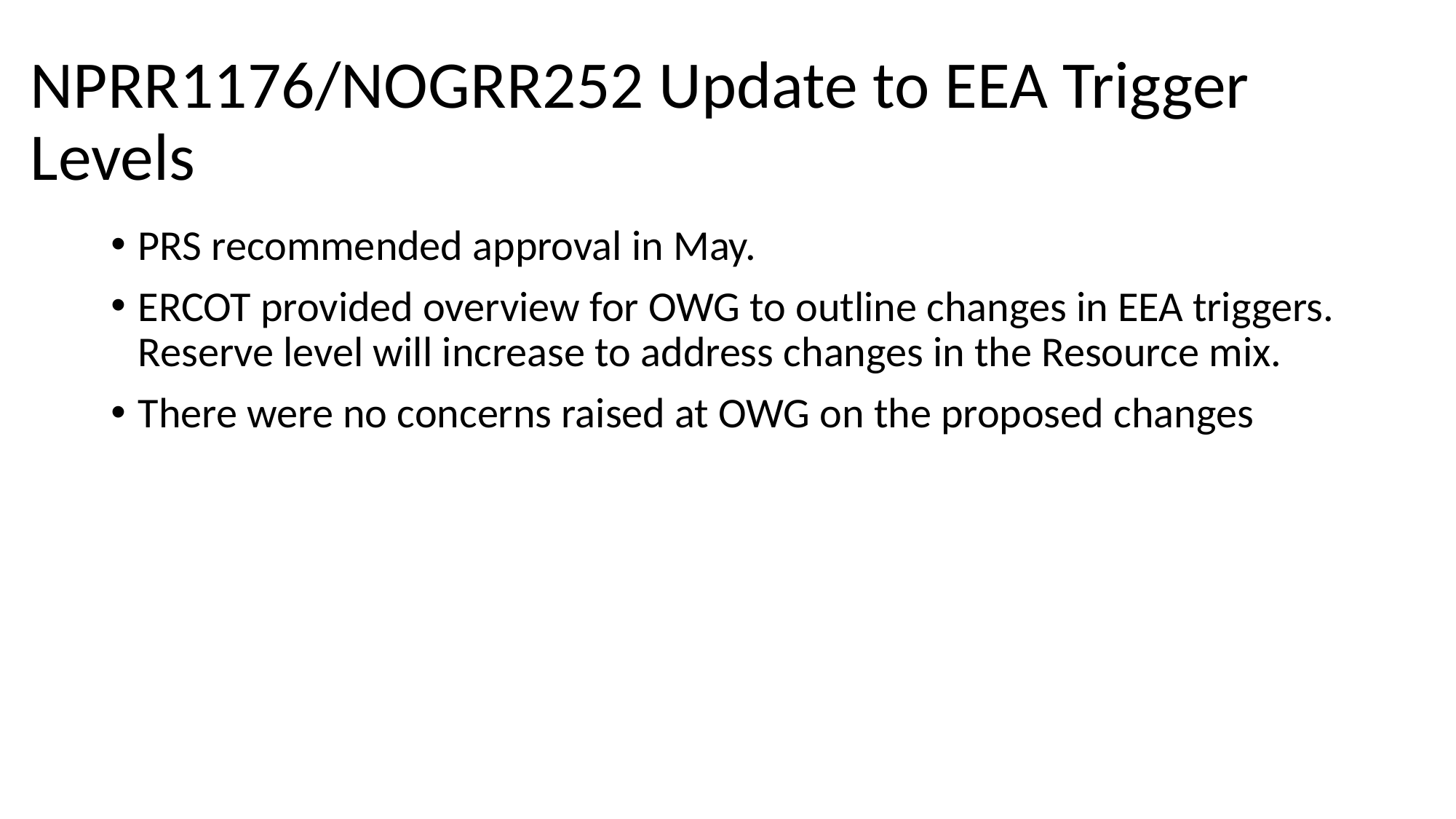

# NPRR1176/NOGRR252 Update to EEA Trigger Levels
PRS recommended approval in May.
ERCOT provided overview for OWG to outline changes in EEA triggers. Reserve level will increase to address changes in the Resource mix.
There were no concerns raised at OWG on the proposed changes